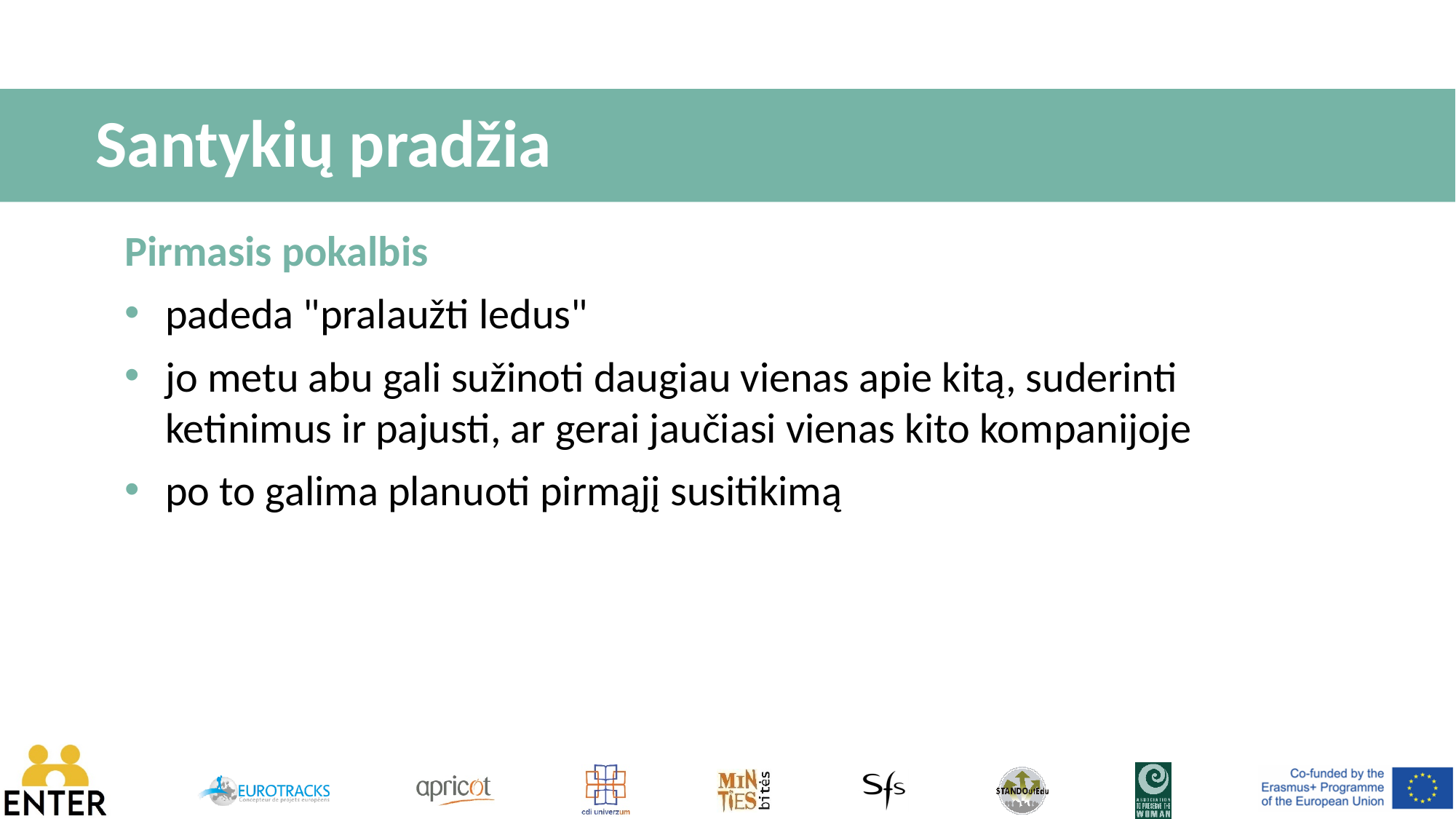

# Santykių pradžia
Pirmasis pokalbis
padeda "pralaužti ledus"
jo metu abu gali sužinoti daugiau vienas apie kitą, suderinti ketinimus ir pajusti, ar gerai jaučiasi vienas kito kompanijoje
po to galima planuoti pirmąjį susitikimą